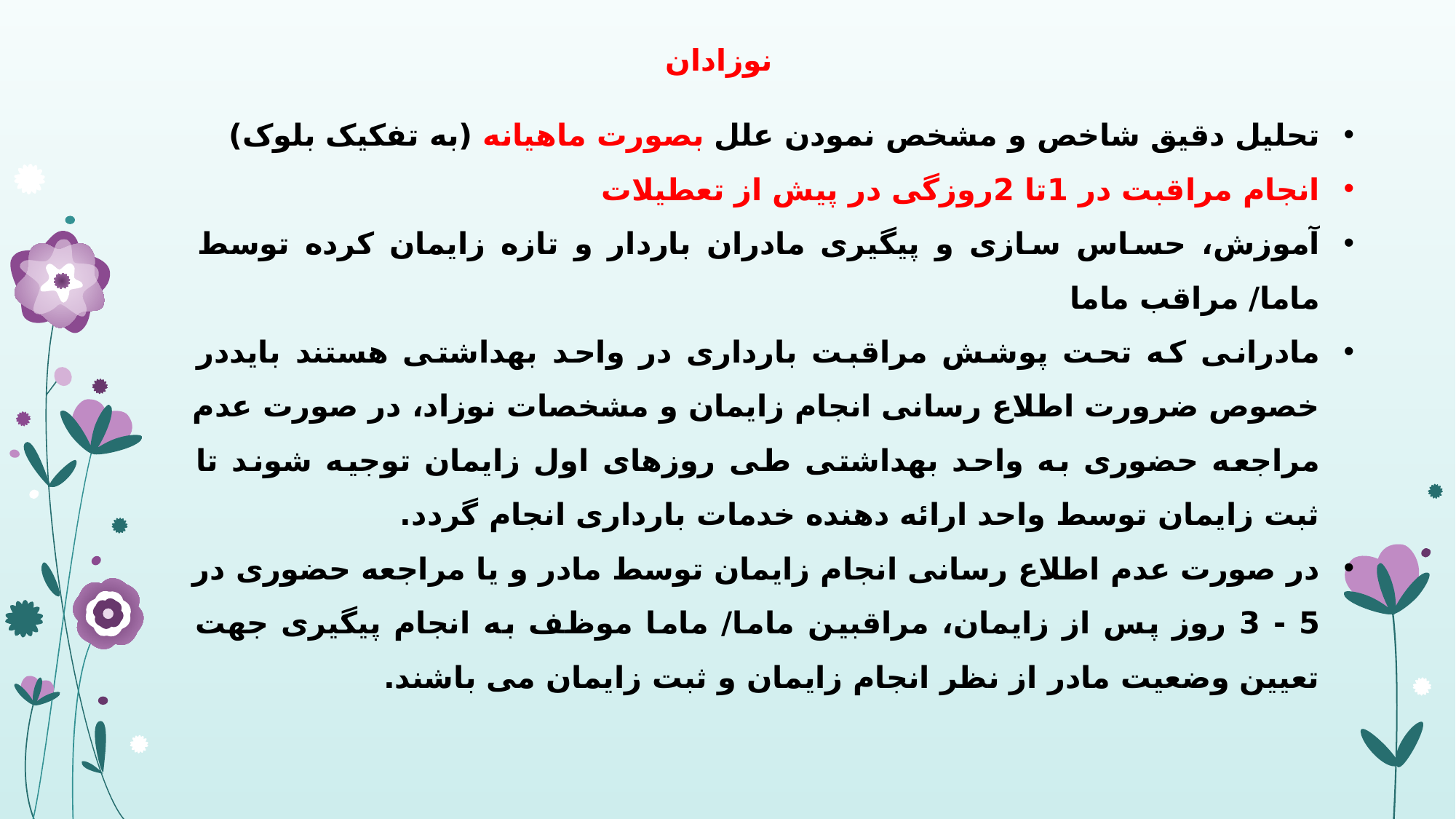

# نوزادان
تحلیل دقیق شاخص و مشخص نمودن علل بصورت ماهیانه (به تفکیک بلوک)
انجام مراقبت در 1تا 2روزگی در پیش از تعطیلات
آموزش، حساس سازی و پیگیری مادران باردار و تازه زایمان کرده توسط ماما/ مراقب ماما
مادرانی که تحت پوشش مراقبت بارداری در واحد بهداشتی هستند بایددر خصوص ضرورت اطلاع رسانی انجام زایمان و مشخصات نوزاد، در صورت عدم مراجعه حضوری به واحد بهداشتی طی روزهای اول زایمان توجیه شوند تا ثبت زایمان توسط واحد ارائه دهنده خدمات بارداری انجام گردد.
در صورت عدم اطلاع رسانی انجام زایمان توسط مادر و یا مراجعه حضوری در 5 - 3 روز پس از زایمان، مراقبین ماما/ ماما موظف به انجام پیگیری جهت تعیین وضعیت مادر از نظر انجام زایمان و ثبت زایمان می باشند.